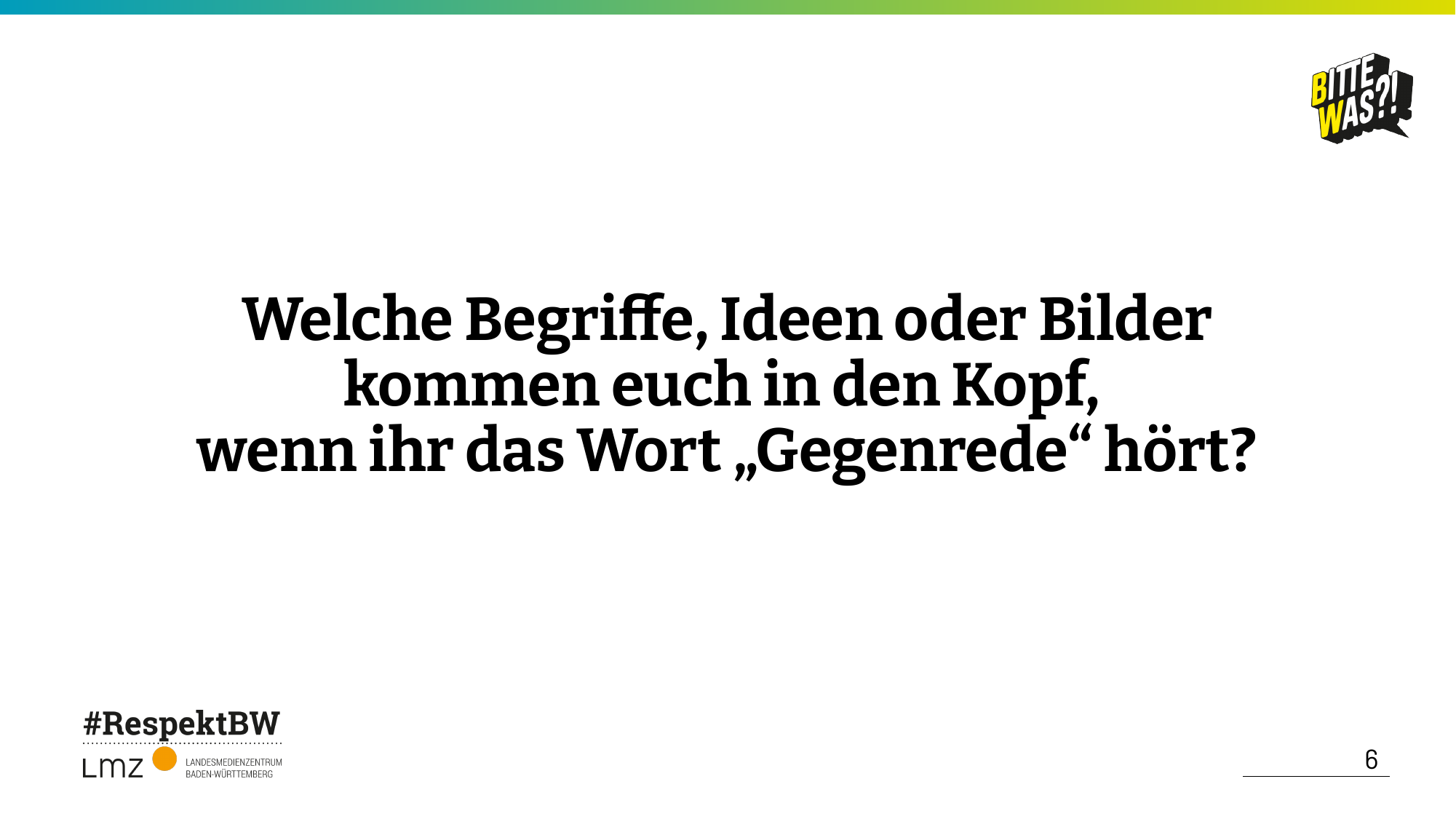

Welche Begriffe, Ideen oder Bilder
kommen euch in den Kopf,
wenn ihr das Wort „Gegenrede“ hört?
6